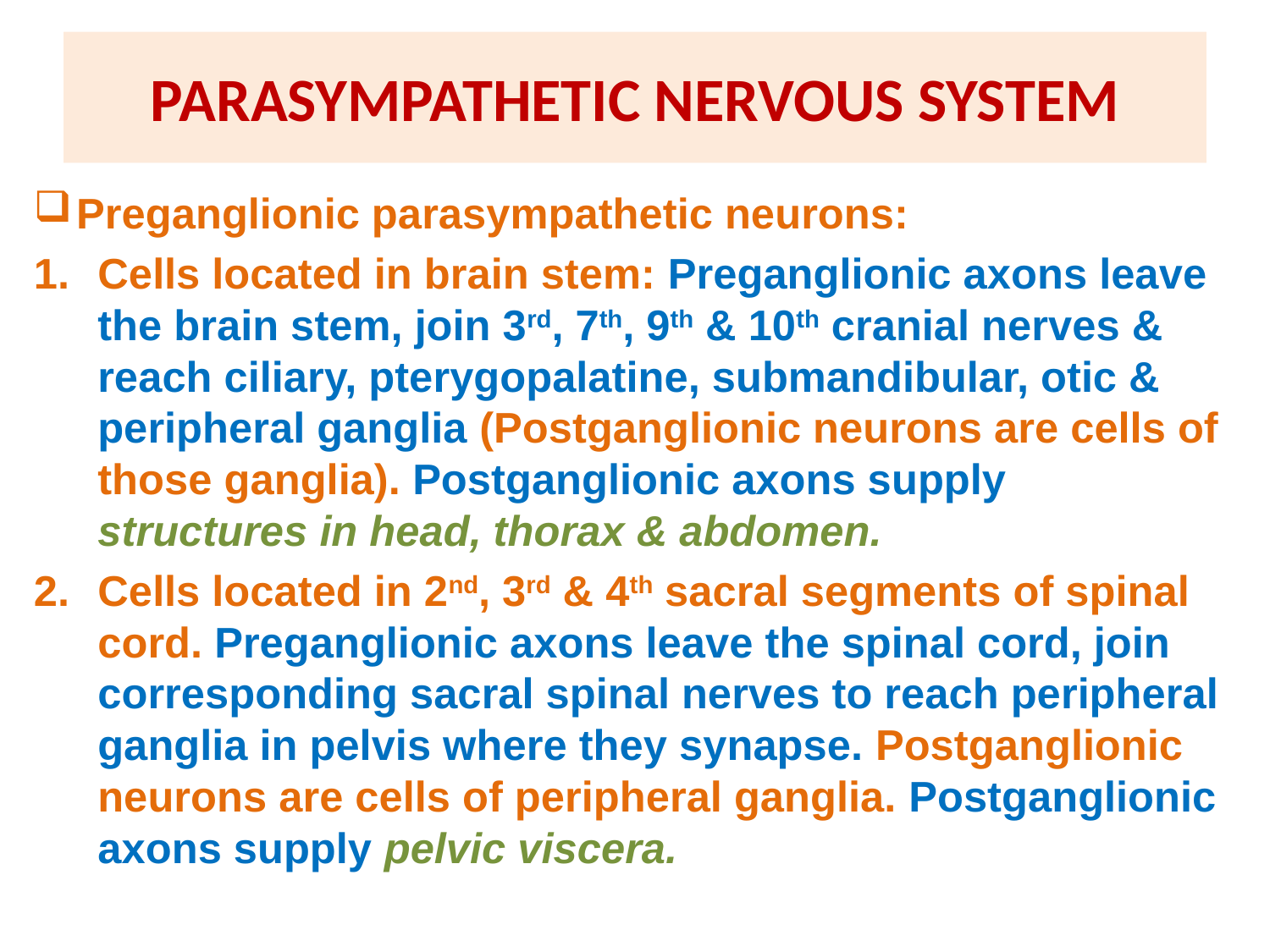

# PARASYMPATHETIC NERVOUS SYSTEM
Preganglionic parasympathetic neurons:
Cells located in brain stem: Preganglionic axons leave the brain stem, join 3rd, 7th, 9th & 10th cranial nerves & reach ciliary, pterygopalatine, submandibular, otic & peripheral ganglia (Postganglionic neurons are cells of those ganglia). Postganglionic axons supply structures in head, thorax & abdomen.
Cells located in 2nd, 3rd & 4th sacral segments of spinal cord. Preganglionic axons leave the spinal cord, join corresponding sacral spinal nerves to reach peripheral ganglia in pelvis where they synapse. Postganglionic neurons are cells of peripheral ganglia. Postganglionic axons supply pelvic viscera.